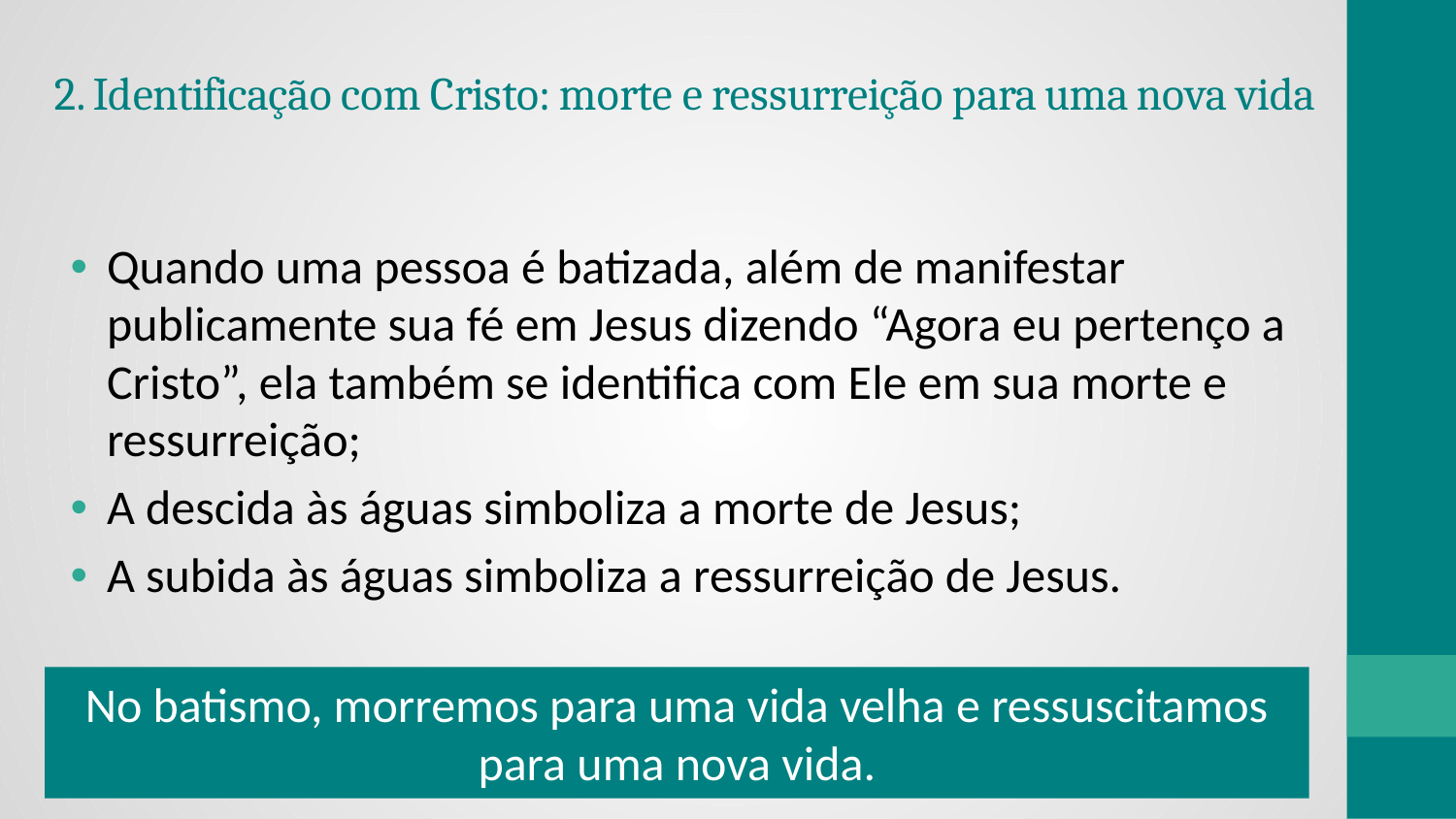

# 2. Identificação com Cristo: morte e ressurreição para uma nova vida
Quando uma pessoa é batizada, além de manifestar publicamente sua fé em Jesus dizendo “Agora eu pertenço a Cristo”, ela também se identifica com Ele em sua morte e ressurreição;
A descida às águas simboliza a morte de Jesus;
A subida às águas simboliza a ressurreição de Jesus.

No batismo, morremos para uma vida velha e ressuscitamos para uma nova vida.